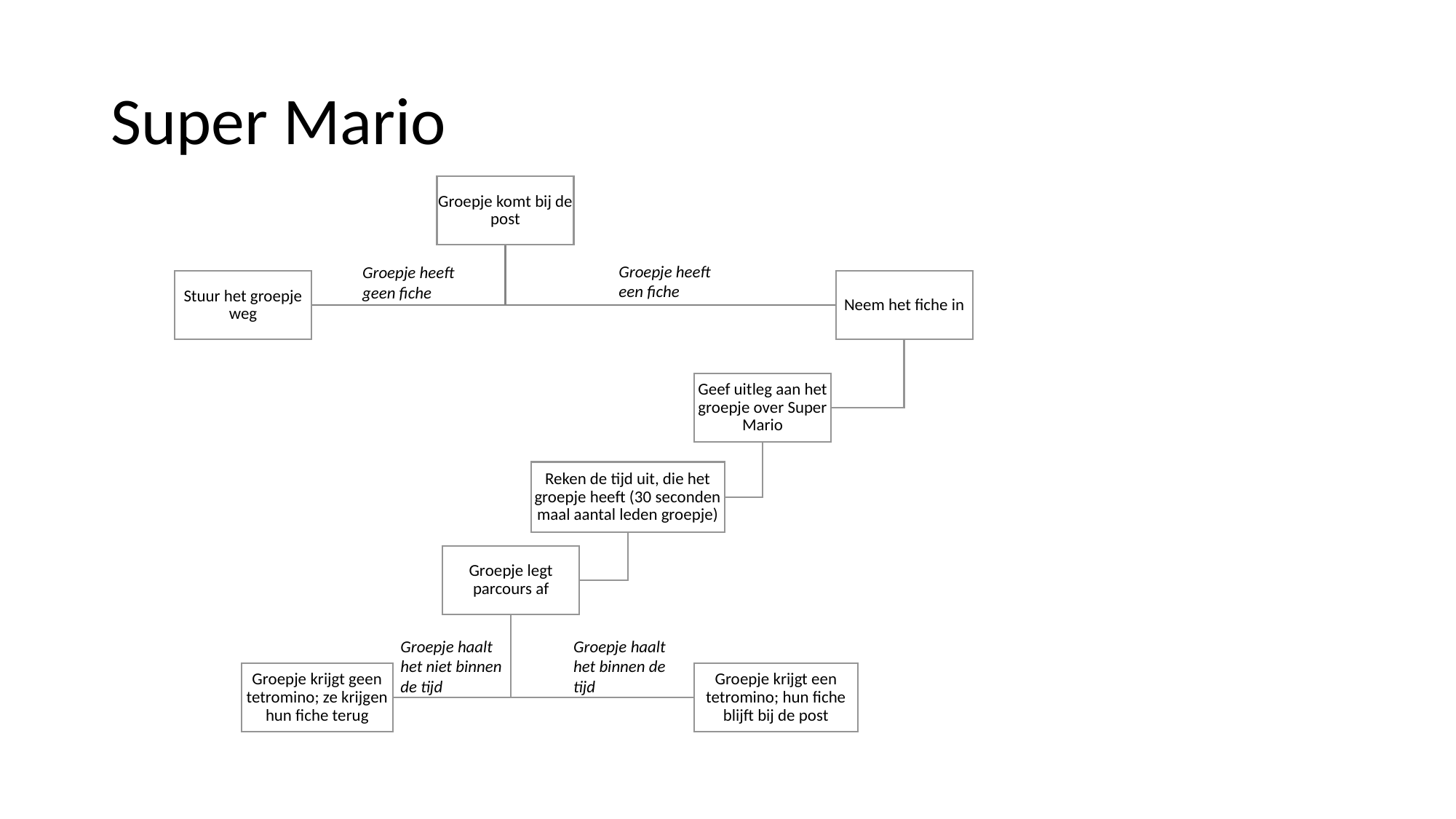

# Super Mario
Groepje komt bij de post
Stuur het groepje weg
Neem het fiche in
Geef uitleg aan het groepje over Super Mario
Reken de tijd uit, die het groepje heeft (30 seconden maal aantal leden groepje)
Groepje legt parcours af
Groepje krijgt geen tetromino; ze krijgen hun fiche terug
Groepje krijgt een tetromino; hun fiche blijft bij de post
Groepje heeft een fiche
Groepje heeft geen fiche
Groepje haalt het niet binnen de tijd
Groepje haalt het binnen de tijd